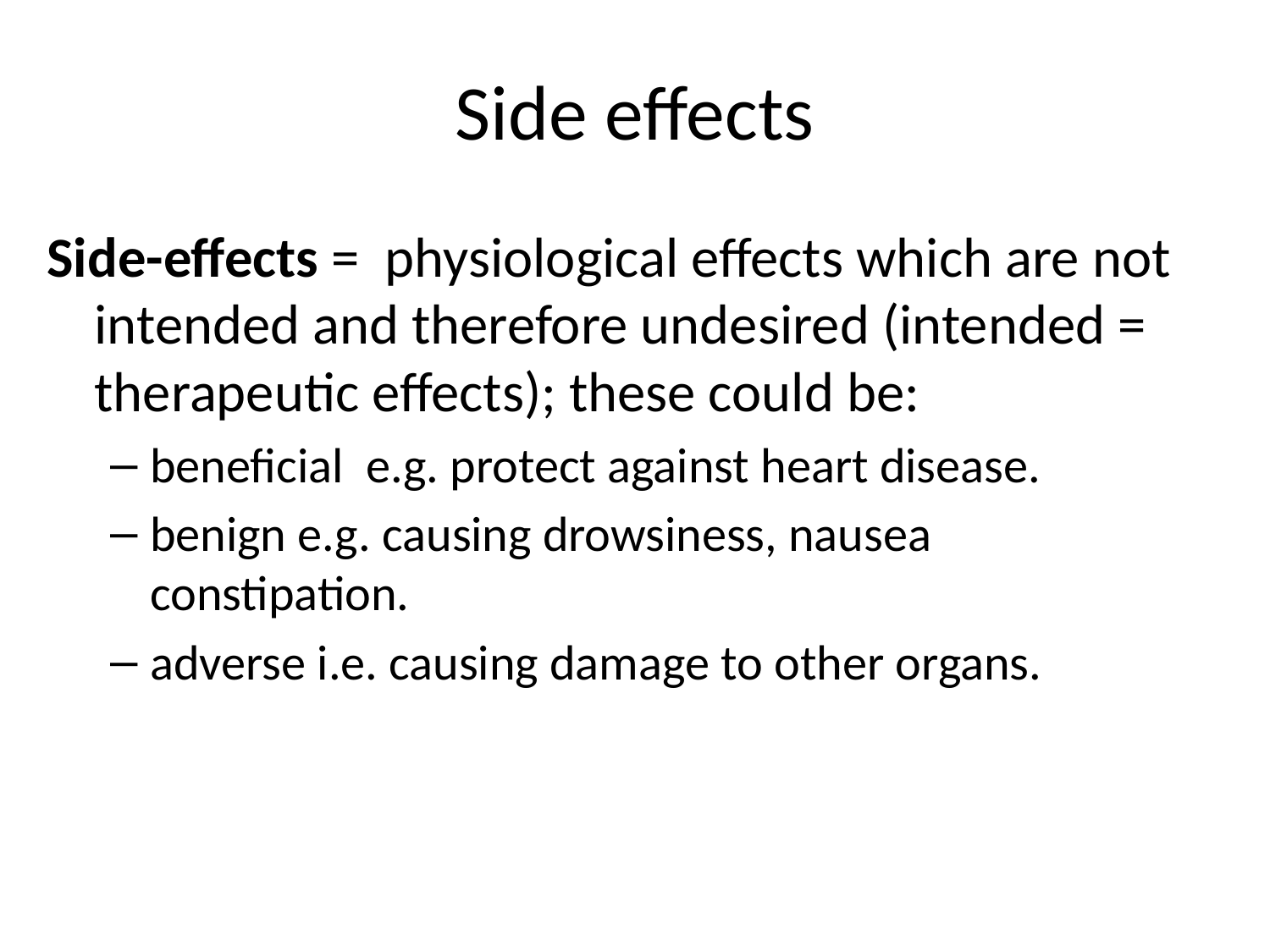

# Side effects
Side-effects =  physiological effects which are not intended and therefore undesired (intended = therapeutic effects); these could be:
beneficial  e.g. protect against heart disease.
benign e.g. causing drowsiness, nausea constipation.
adverse i.e. causing damage to other organs.